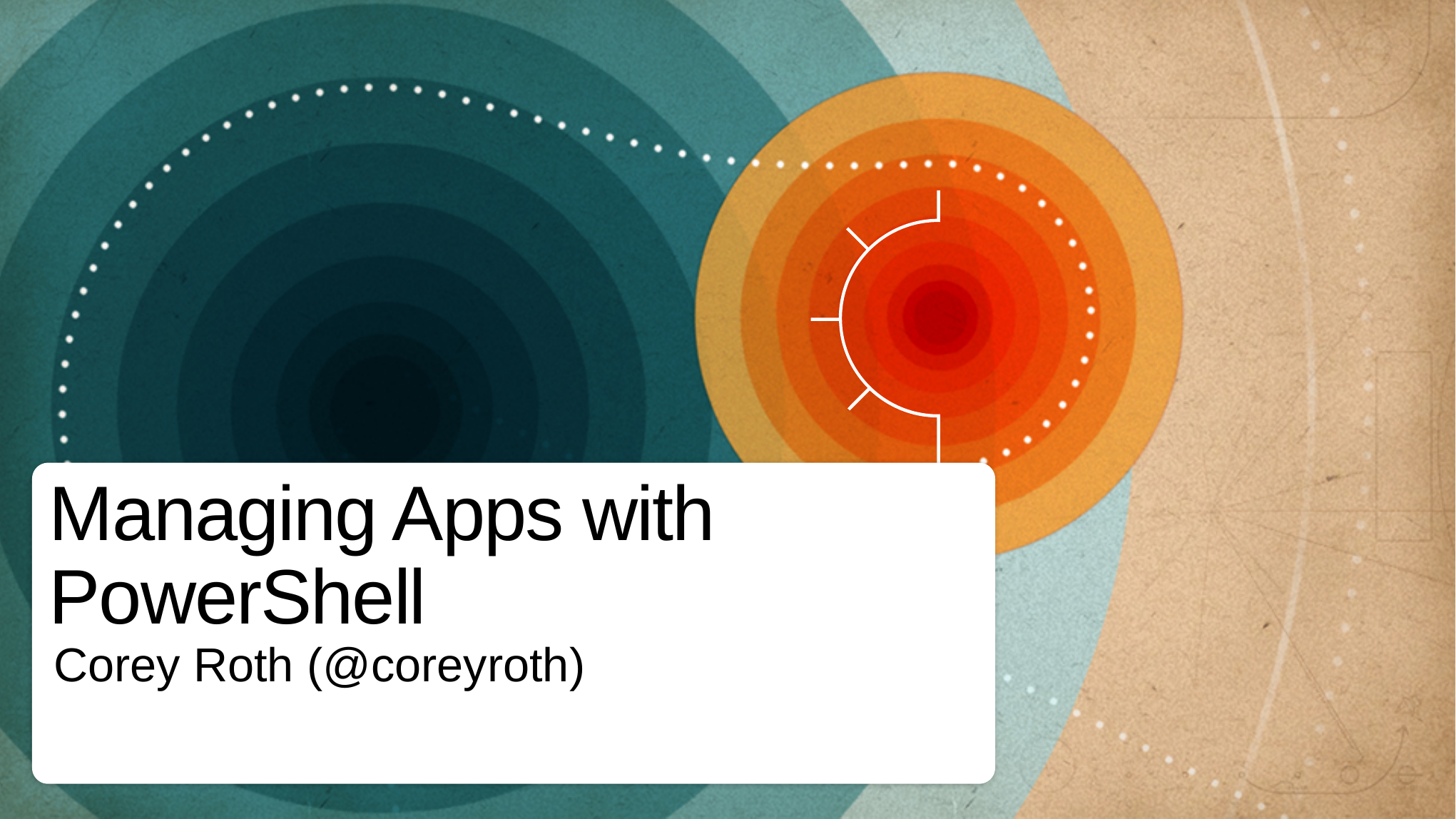

# Managing Apps with PowerShell
Corey Roth (@coreyroth)